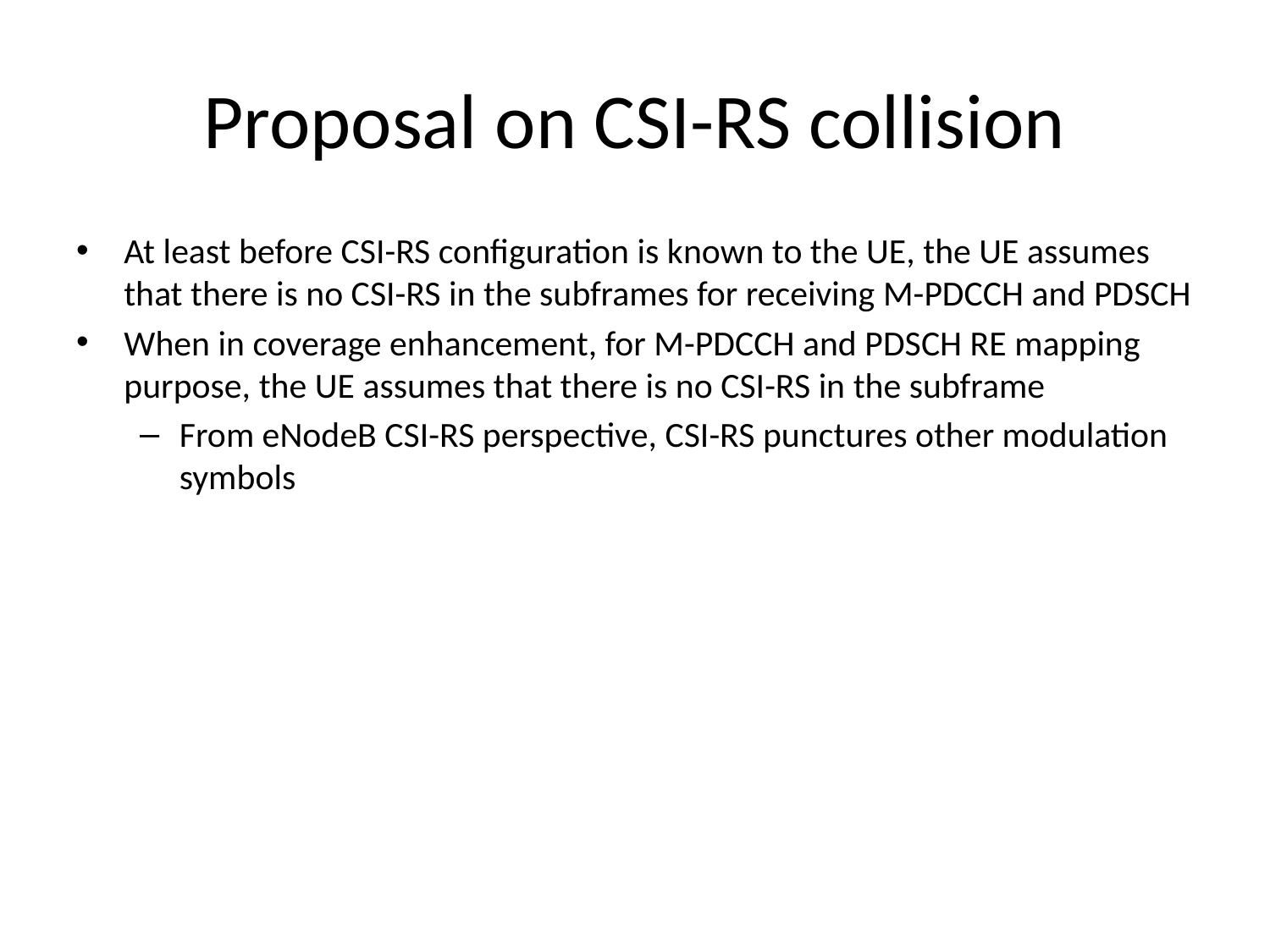

# Proposal on CSI-RS collision
At least before CSI-RS configuration is known to the UE, the UE assumes that there is no CSI-RS in the subframes for receiving M-PDCCH and PDSCH
When in coverage enhancement, for M-PDCCH and PDSCH RE mapping purpose, the UE assumes that there is no CSI-RS in the subframe
From eNodeB CSI-RS perspective, CSI-RS punctures other modulation symbols